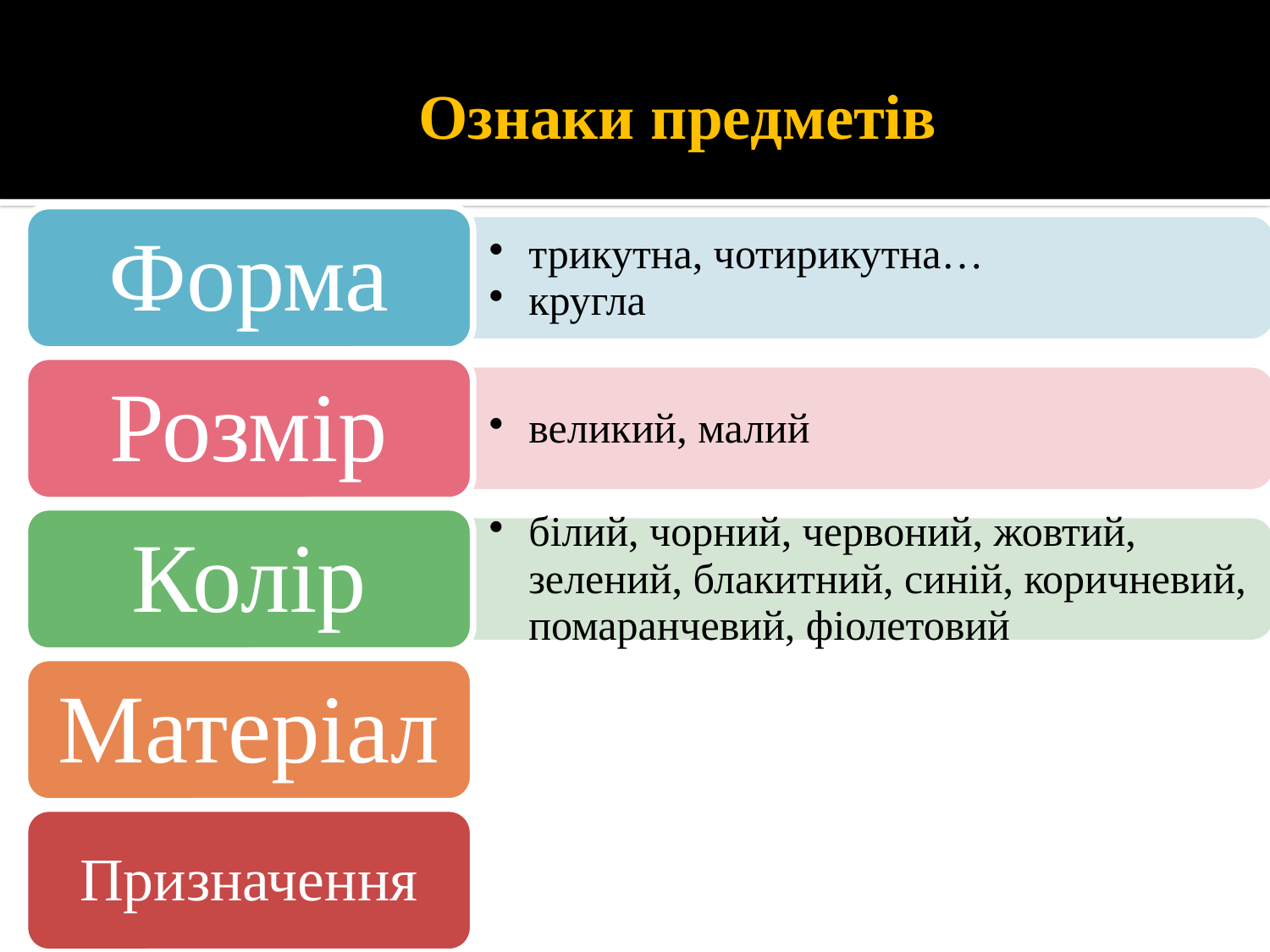

# Ознаки предметів
Форма
трикутна, чотирикутна…
Розмір
великий, малий
Колір
білий, чорний, червоний, жовтий, зелений, блакитний, синій, коричневий, помаранчевий, фіолетовий
Матеріал
кругла
Призначення